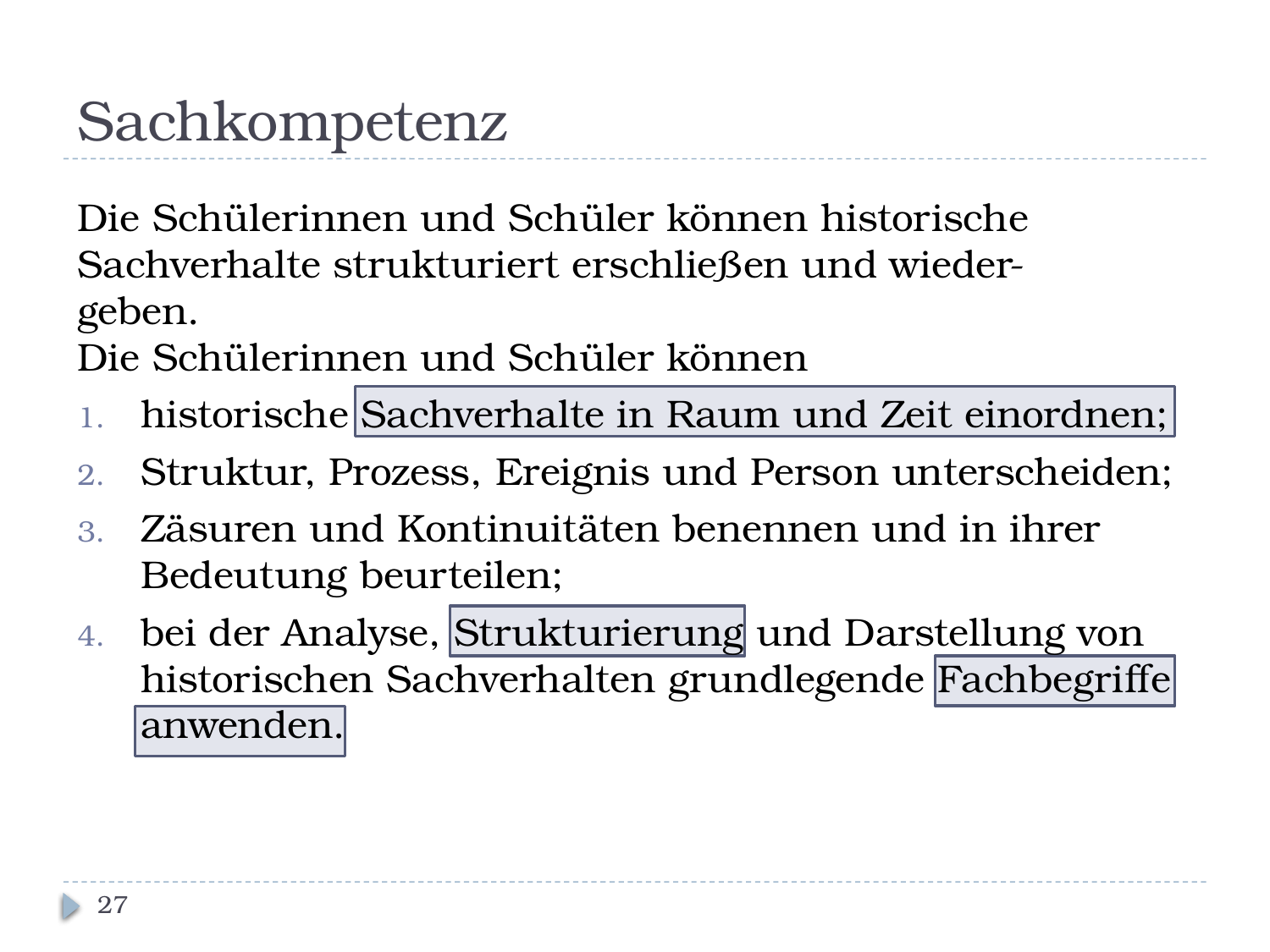

# Sachkompetenz
Die Schülerinnen und Schüler können historische Sachverhalte strukturiert erschließen und wieder-
geben.
Die Schülerinnen und Schüler können
historische Sachverhalte in Raum und Zeit einordnen;
Struktur, Prozess, Ereignis und Person unterscheiden;
Zäsuren und Kontinuitäten benennen und in ihrer Bedeutung beurteilen;
bei der Analyse, Strukturierung und Darstellung von historischen Sachverhalten grundlegende Fachbegriffe  anwenden.

27